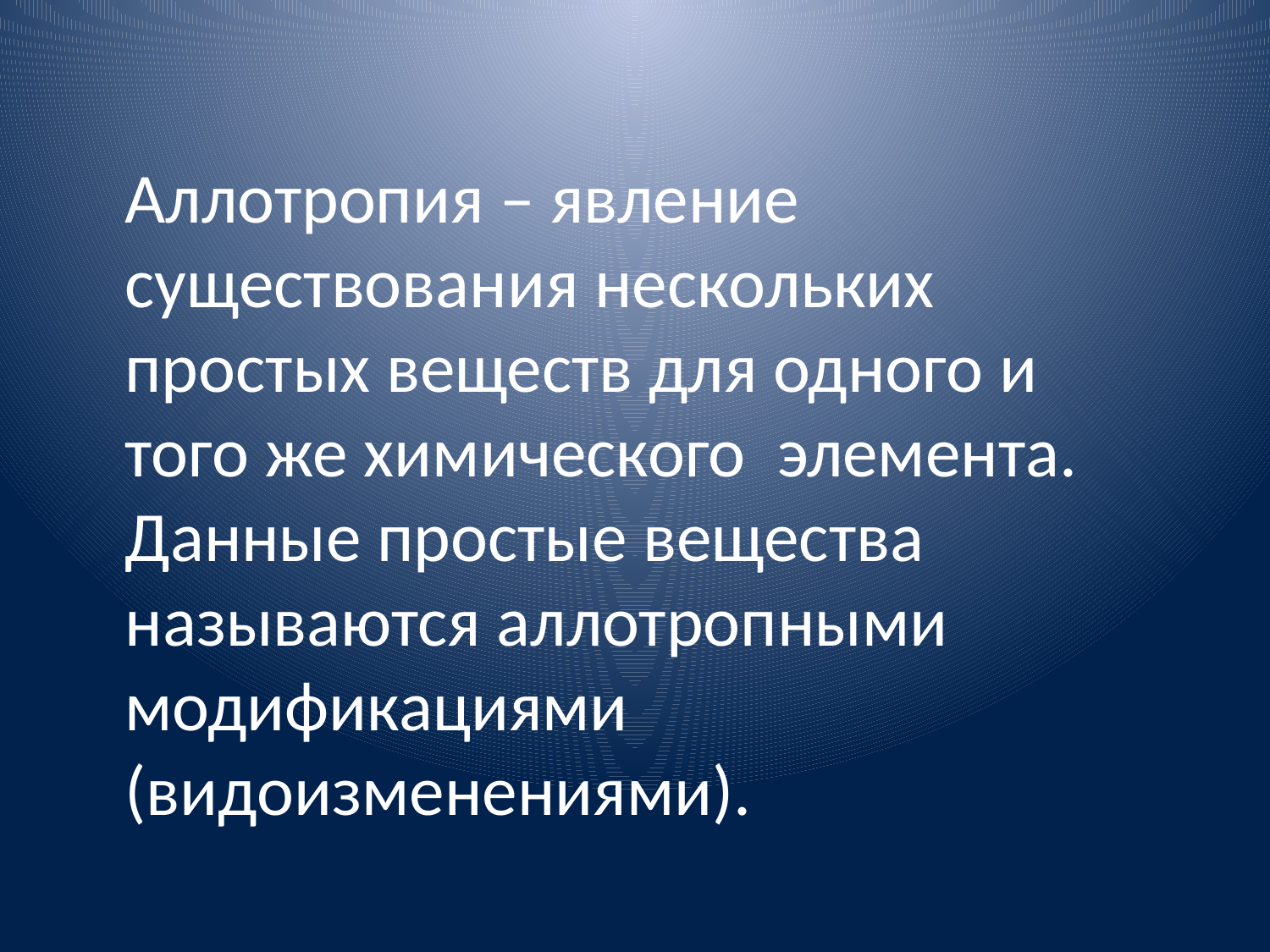

Аллотропия – явление существования нескольких простых веществ для одного и того же химического  элемента. Данные простые вещества называются аллотропными модификациями (видоизменениями).